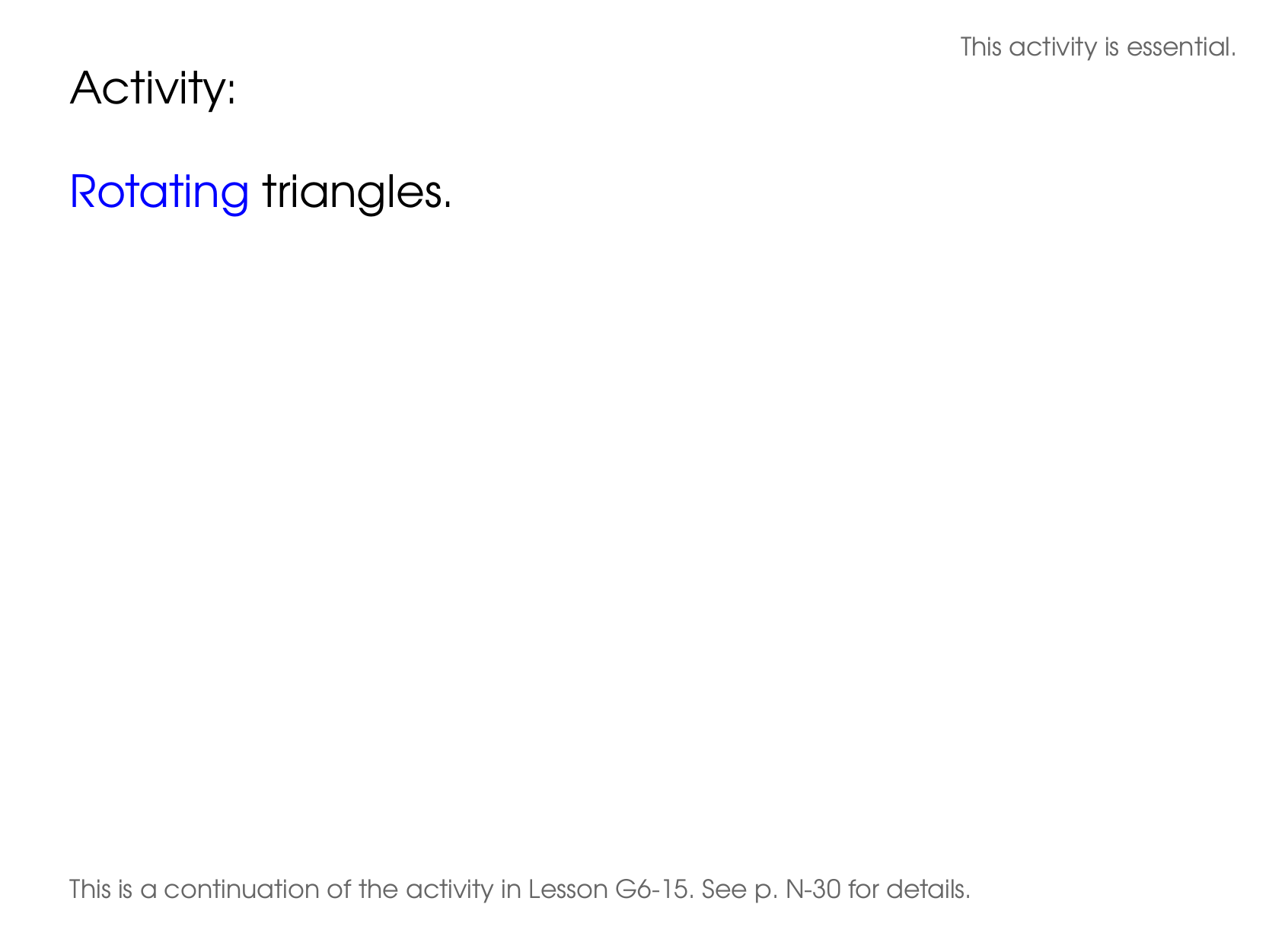

This activity is essential.
Activity:
Rotating triangles.
This is a continuation of the activity in Lesson G6-15. See p. N-30 for details.